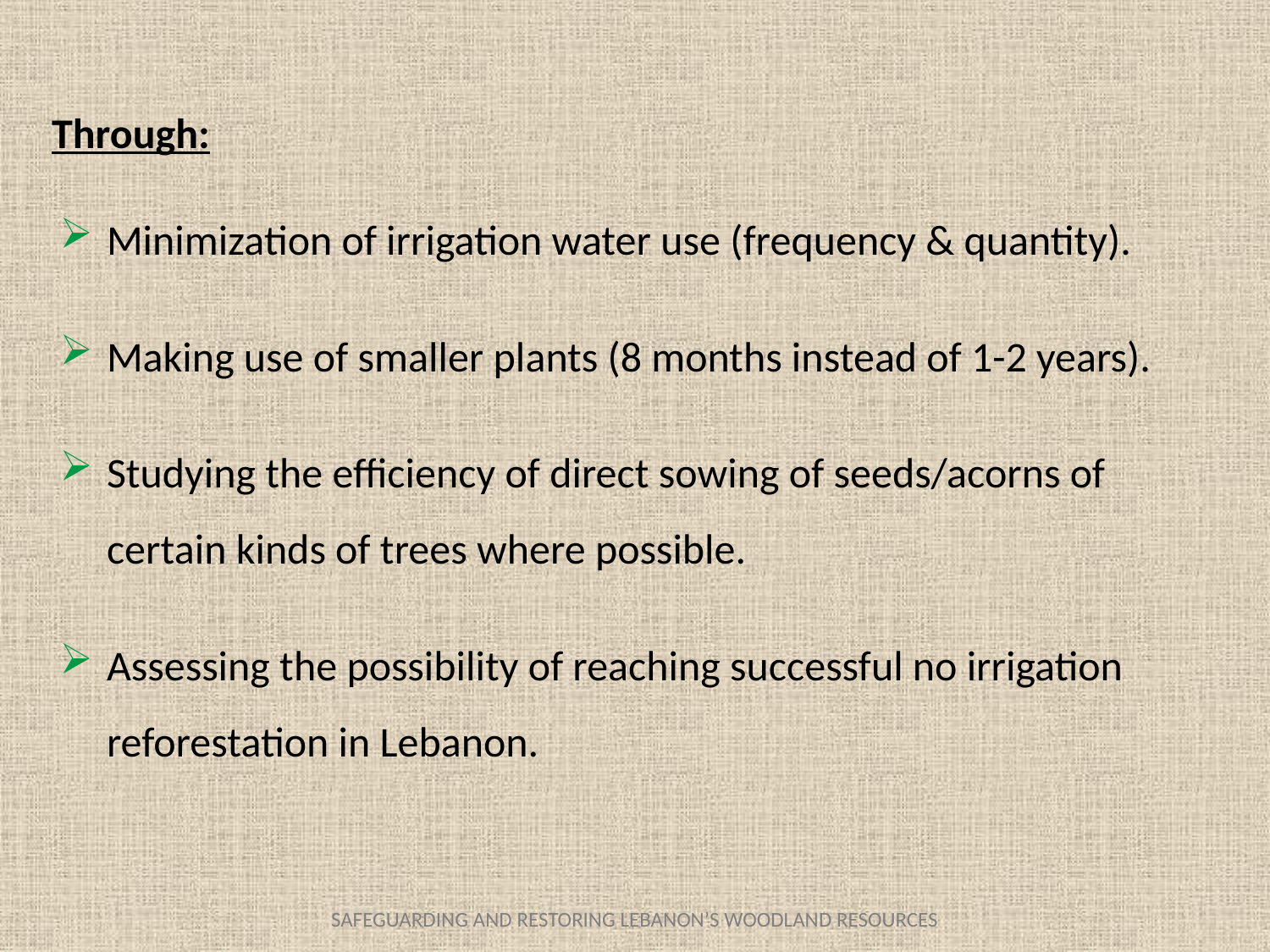

Through:

Minimization of irrigation water use (frequency & quantity).

Making use of smaller plants (8 months instead of 1-2 years).

Studying the efficiency of direct sowing of seeds/acorns of certain kinds of trees where possible.

Assessing the possibility of reaching successful no irrigation reforestation in Lebanon.

SAFEGUARDING AND RESTORING LEBANON’S WOODLAND RESOURCES